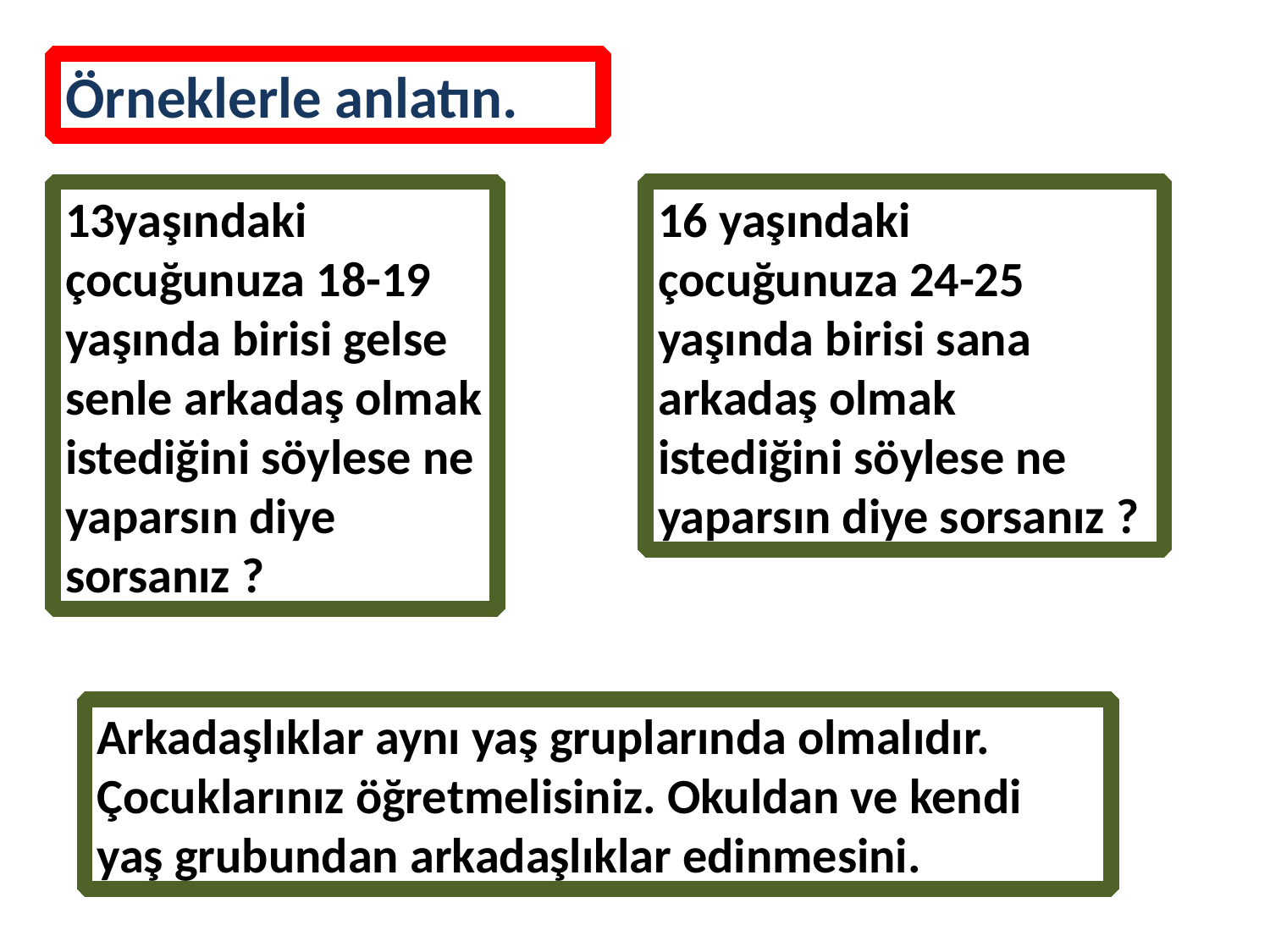

Örneklerle anlatın.
13yaşındaki çocuğunuza 18-19 yaşında birisi gelse senle arkadaş olmak istediğini söylese ne yaparsın diye sorsanız ?
16 yaşındaki çocuğunuza 24-25 yaşında birisi sana arkadaş olmak istediğini söylese ne yaparsın diye sorsanız ?
Arkadaşlıklar aynı yaş gruplarında olmalıdır. Çocuklarınız öğretmelisiniz. Okuldan ve kendi yaş grubundan arkadaşlıklar edinmesini.